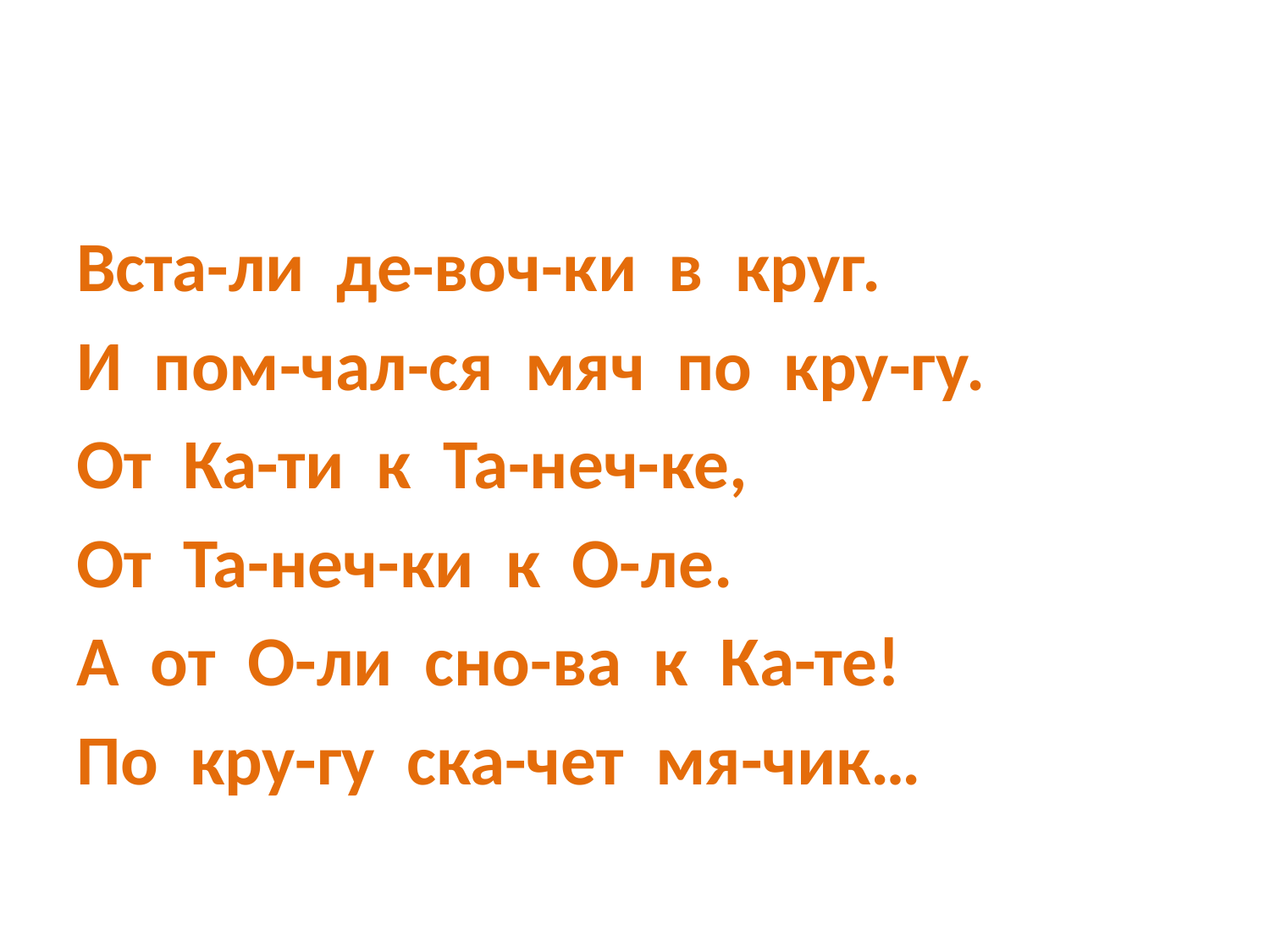

#

Вста-ли  де-воч-ки  в  круг.
И  пом-чал-ся  мяч  по  кру-гу.
От  Ка-ти  к  Та-неч-ке,
От  Та-неч-ки  к  О-ле.
А  от  О-ли  сно-ва  к  Ка-те!
По  кру-гу  ска-чет  мя-чик…